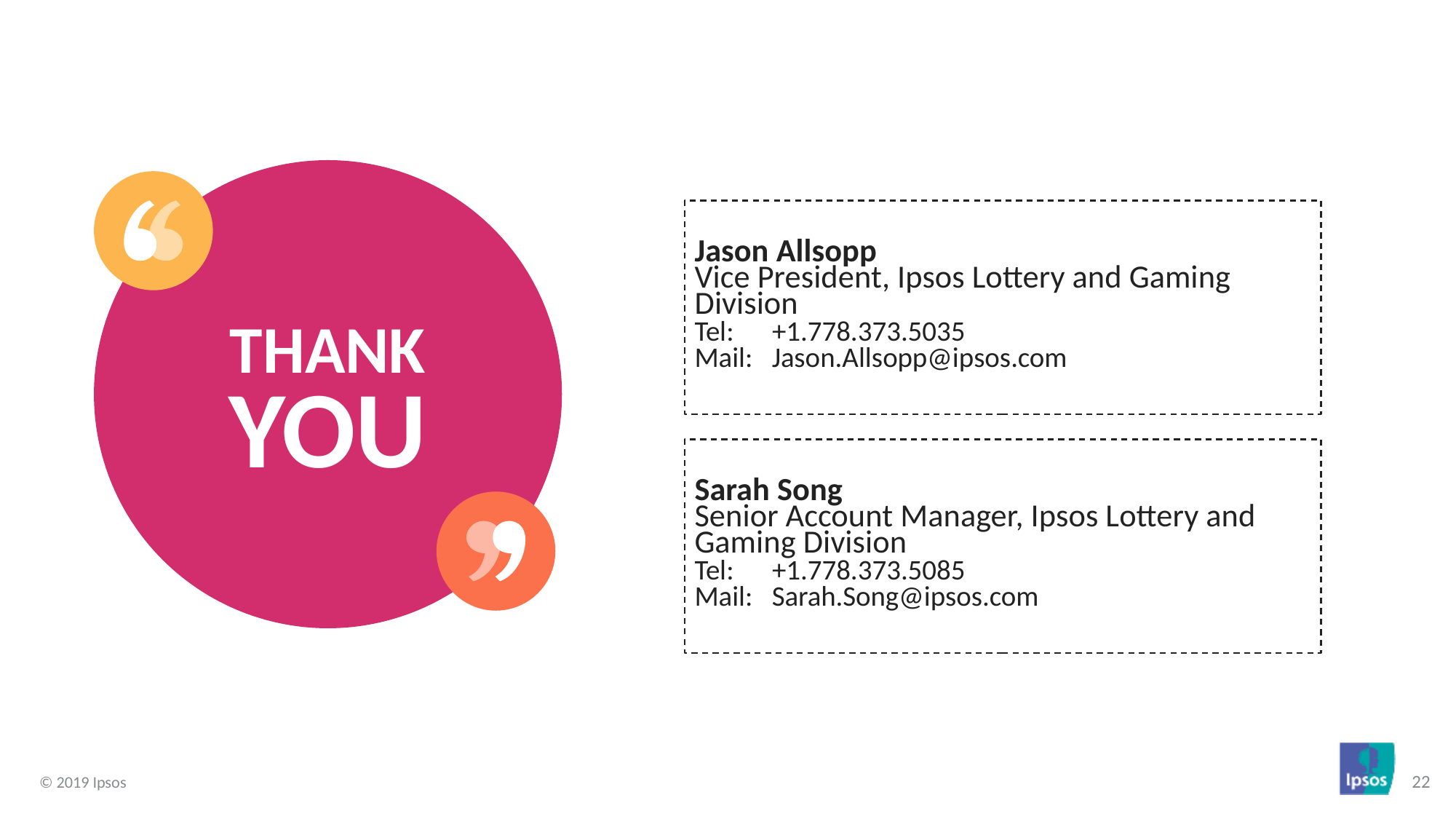

THANK
YOU

Jason Allsopp
Vice President, Ipsos Lottery and Gaming Division
Tel:      +1.778.373.5035
Mail:   Jason.Allsopp@ipsos.com
Sarah Song
Senior Account Manager, Ipsos Lottery and Gaming Division
Tel:      +1.778.373.5085
Mail:   Sarah.Song@ipsos.com